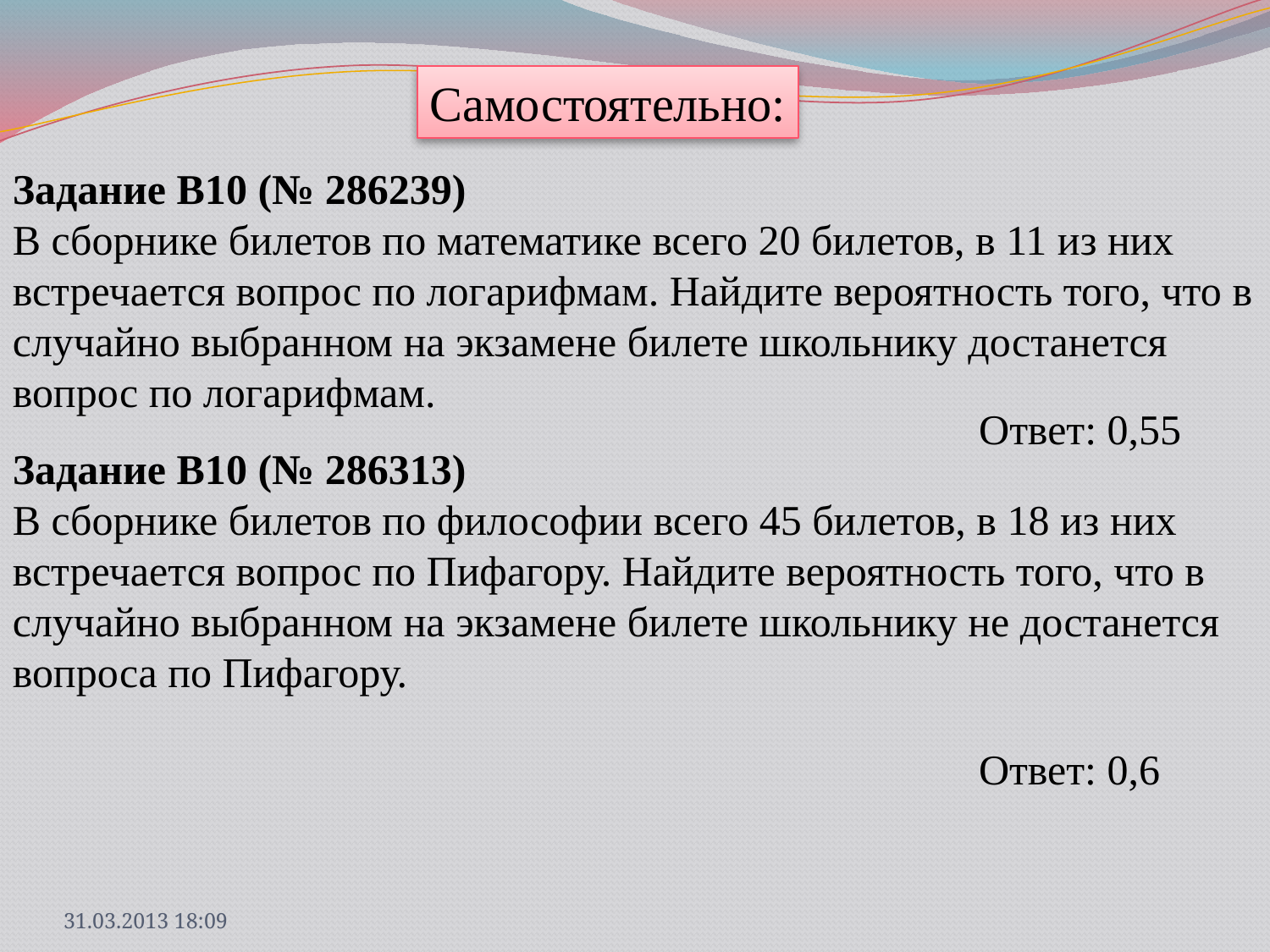

Самостоятельно:
Задание B10 (№ 286239)
В сборнике билетов по математике всего 20 билетов, в 11 из них встречается вопрос по логарифмам. Найдите вероятность того, что в случайно выбранном на экзамене билете школьнику достанется вопрос по логарифмам.
Ответ: 0,55
Задание B10 (№ 286313)
В сборнике билетов по философии всего 45 билетов, в 18 из них встречается вопрос по Пифагору. Найдите вероятность того, что в случайно выбранном на экзамене билете школьнику не достанется вопроса по Пифагору.
Ответ: 0,6
31.03.2013 18:09